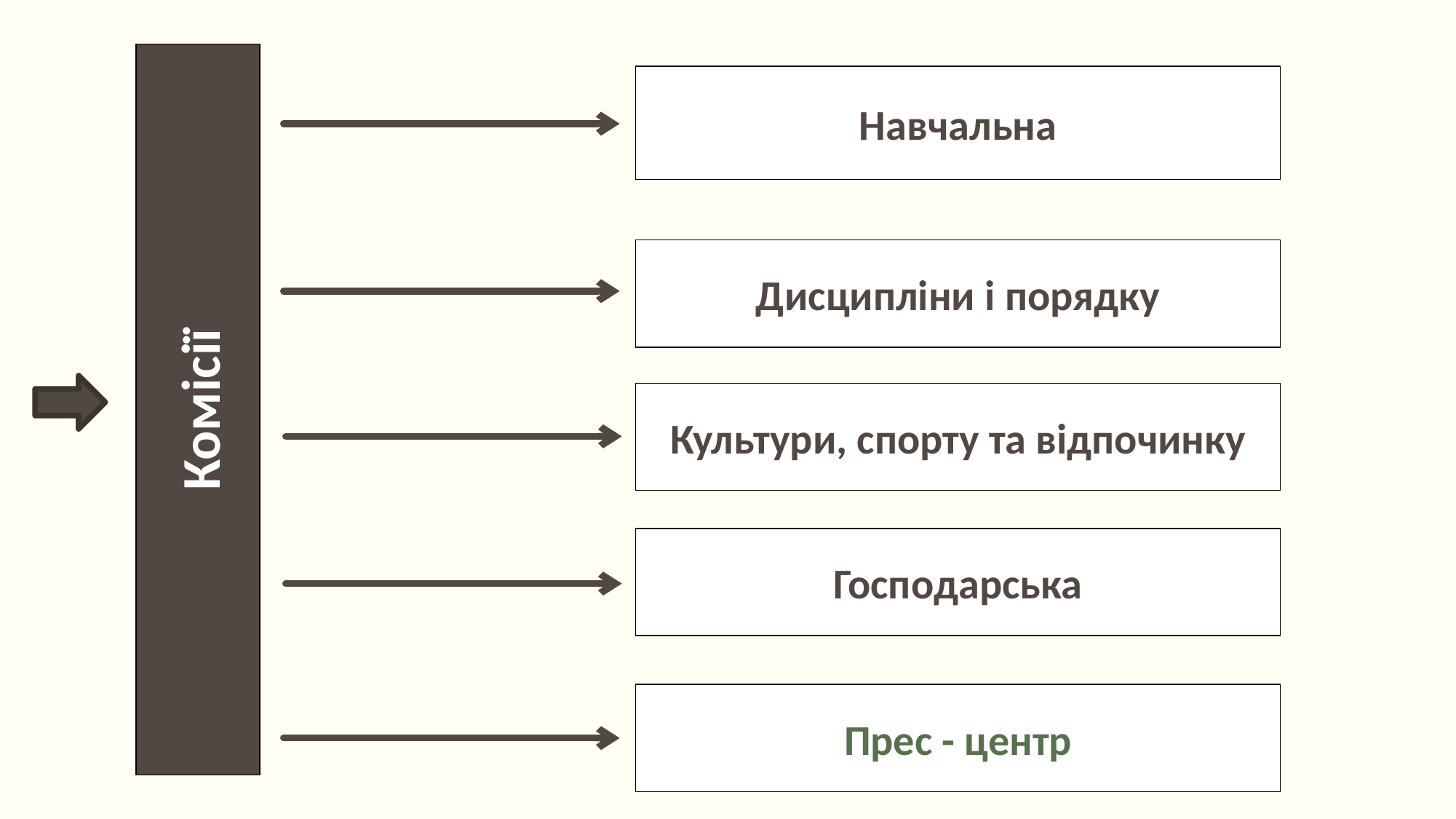

Навчальна
Дисципліни і порядку
Комісії

Культури, спорту та відпочинку
Господарська
Прес - центр